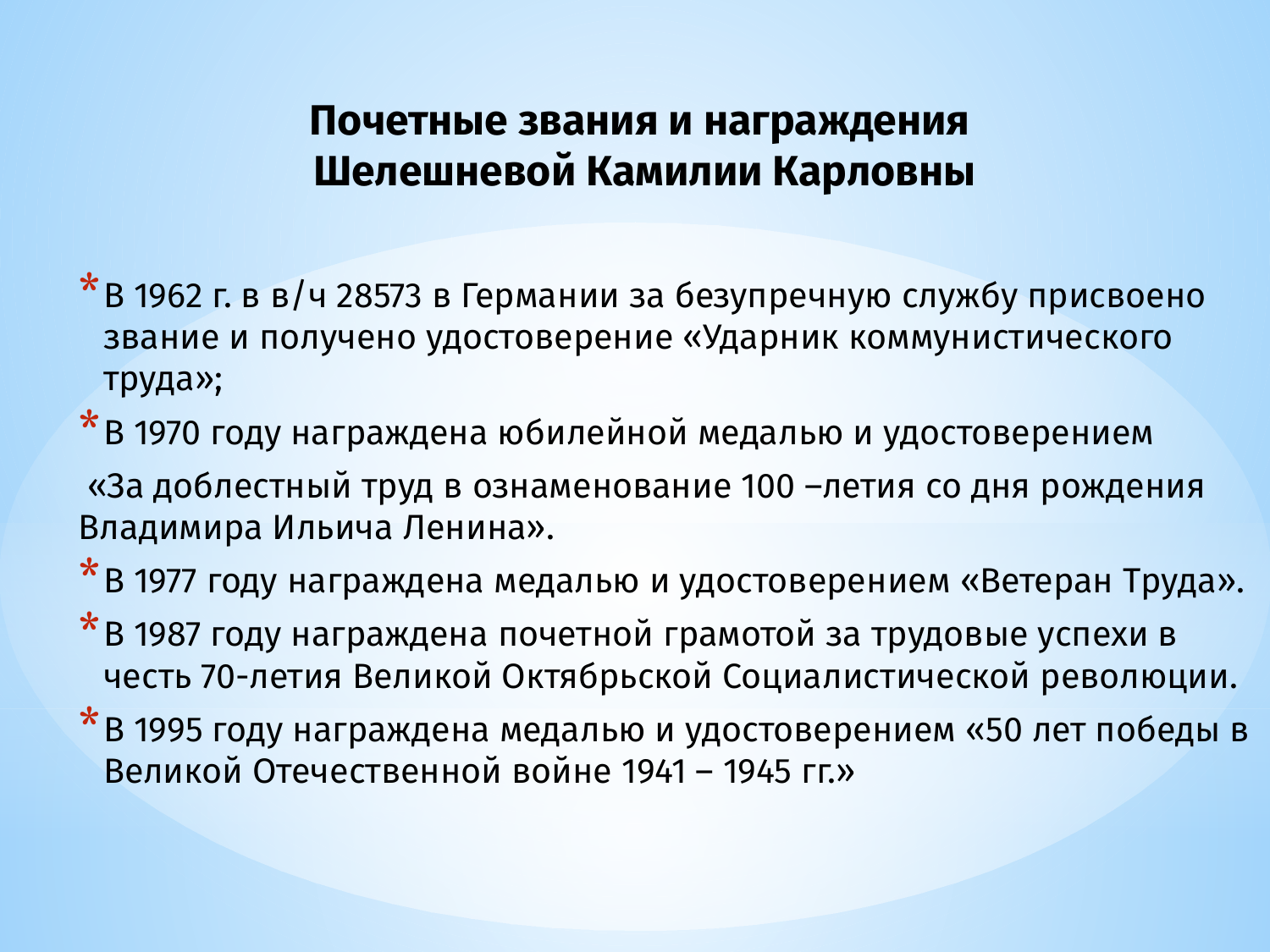

# Почетные звания и награждения Шелешневой Камилии Карловны
В 1962 г. в в/ч 28573 в Германии за безупречную службу присвоено звание и получено удостоверение «Ударник коммунистического труда»;
В 1970 году награждена юбилейной медалью и удостоверением
 «За доблестный труд в ознаменование 100 –летия со дня рождения Владимира Ильича Ленина».
В 1977 году награждена медалью и удостоверением «Ветеран Труда».
В 1987 году награждена почетной грамотой за трудовые успехи в честь 70-летия Великой Октябрьской Социалистической революции.
В 1995 году награждена медалью и удостоверением «50 лет победы в Великой Отечественной войне 1941 – 1945 гг.»